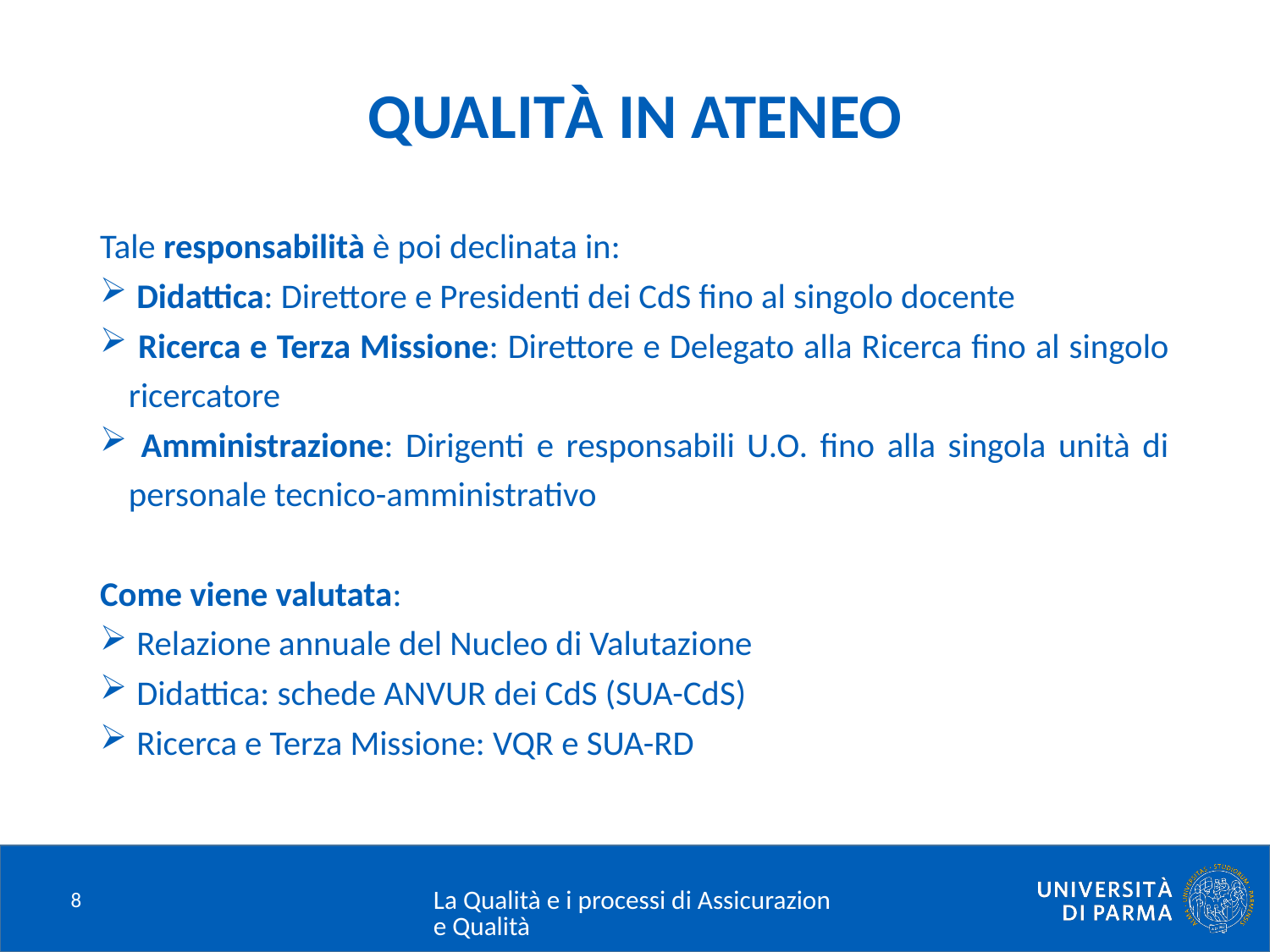

# QUALITÀ IN ATENEO
Tale responsabilità è poi declinata in:
 Didattica: Direttore e Presidenti dei CdS fino al singolo docente
 Ricerca e Terza Missione: Direttore e Delegato alla Ricerca fino al singolo ricercatore
 Amministrazione: Dirigenti e responsabili U.O. fino alla singola unità di personale tecnico-amministrativo

Come viene valutata:
 Relazione annuale del Nucleo di Valutazione
 Didattica: schede ANVUR dei CdS (SUA-CdS)
 Ricerca e Terza Missione: VQR e SUA-RD
8
La Qualità e i processi di Assicurazione Qualità